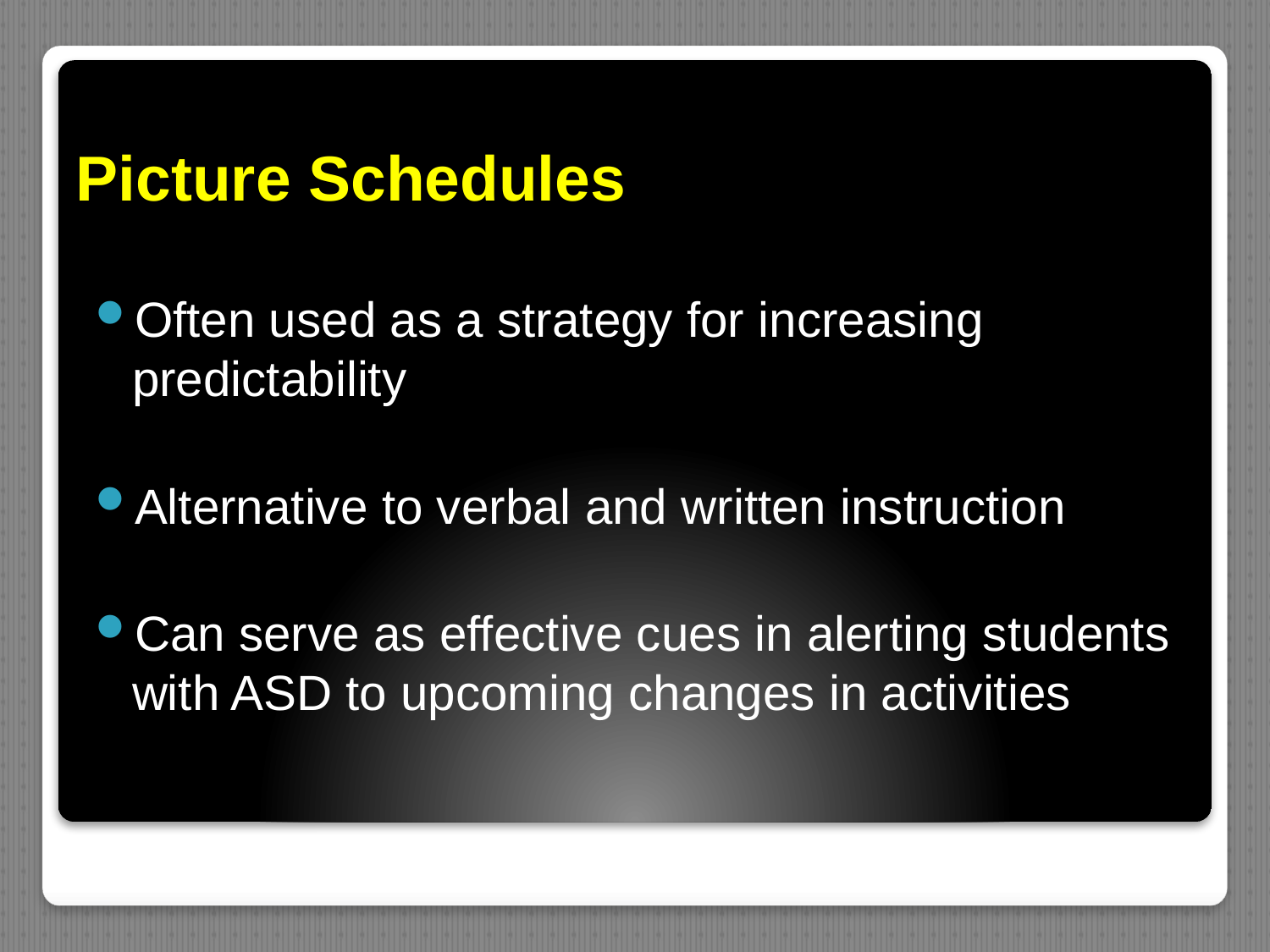

# Picture Schedules
Often used as a strategy for increasing predictability

Alternative to verbal and written instruction

Can serve as effective cues in alerting students with ASD to upcoming changes in activities